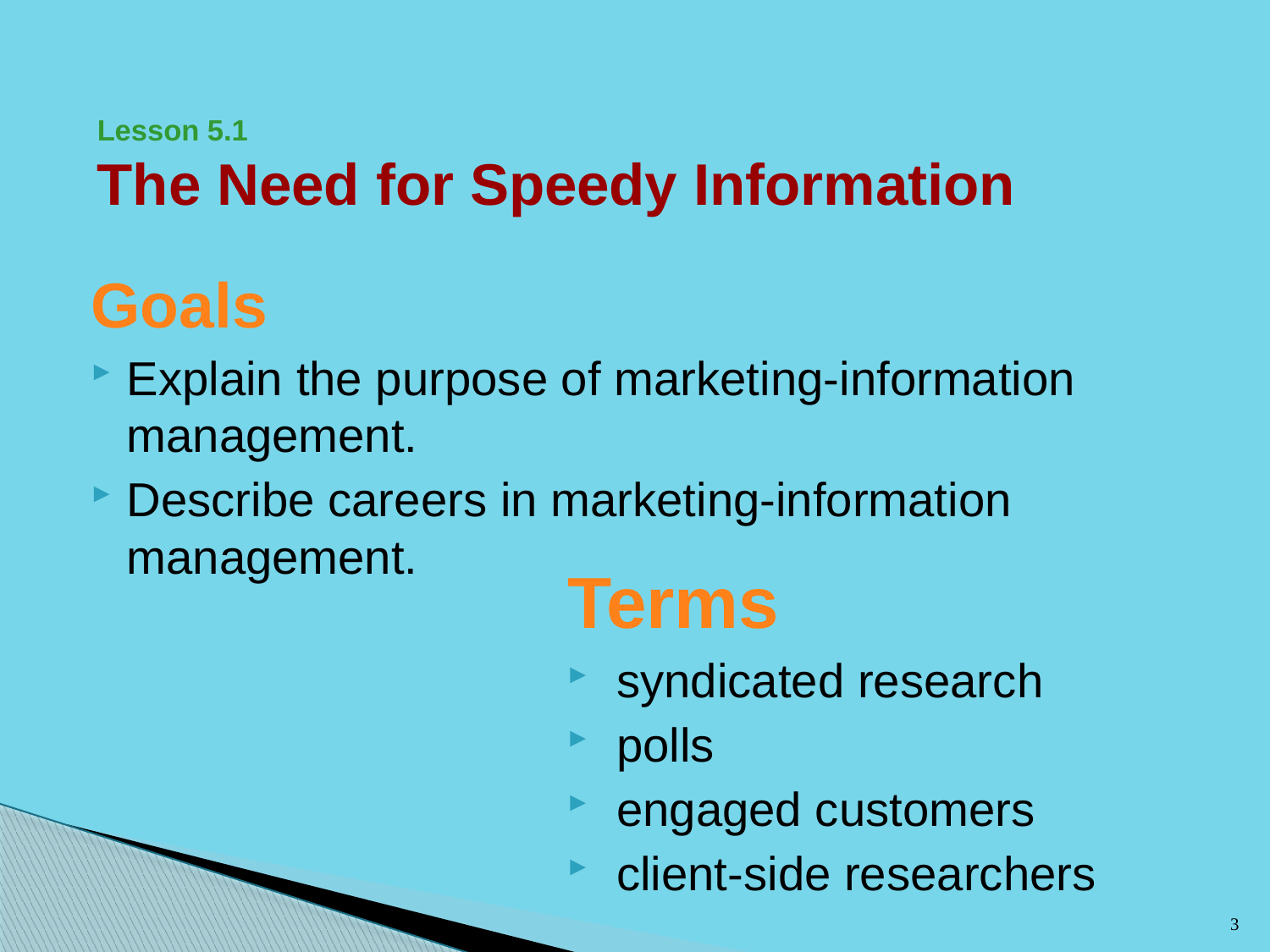

# Lesson 5.1 The Need for Speedy Information
Goals
Explain the purpose of marketing-information management.
Describe careers in marketing-information management.
Terms
 syndicated research
 polls
 engaged customers
 client-side researchers
3